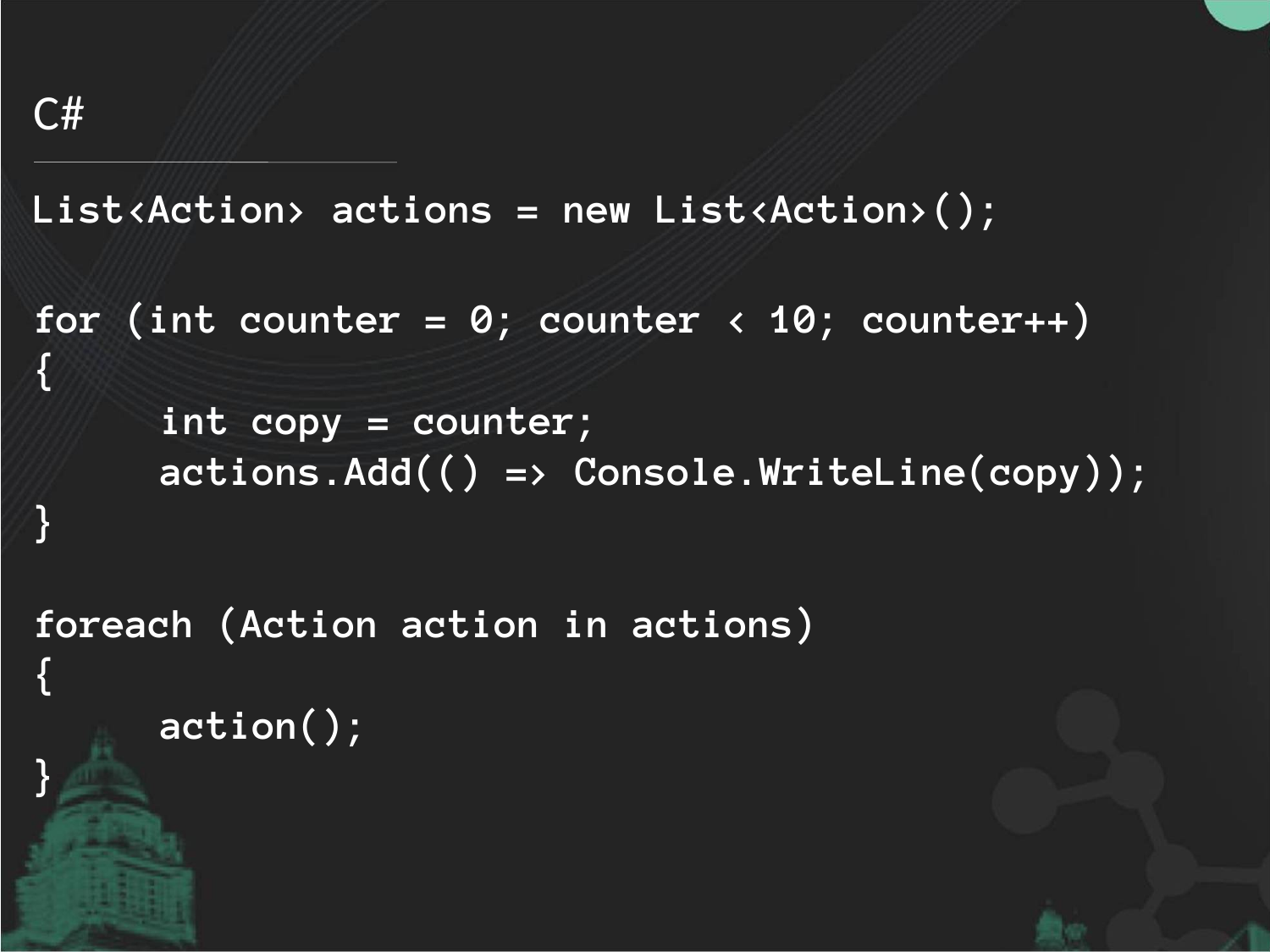

# C#
List<Action> actions = new List<Action>();
for (int counter = 0; counter < 10; counter++)
{
	int copy = counter;
	actions.Add(() => Console.WriteLine(copy));
}
foreach (Action action in actions)
{
	action();
}